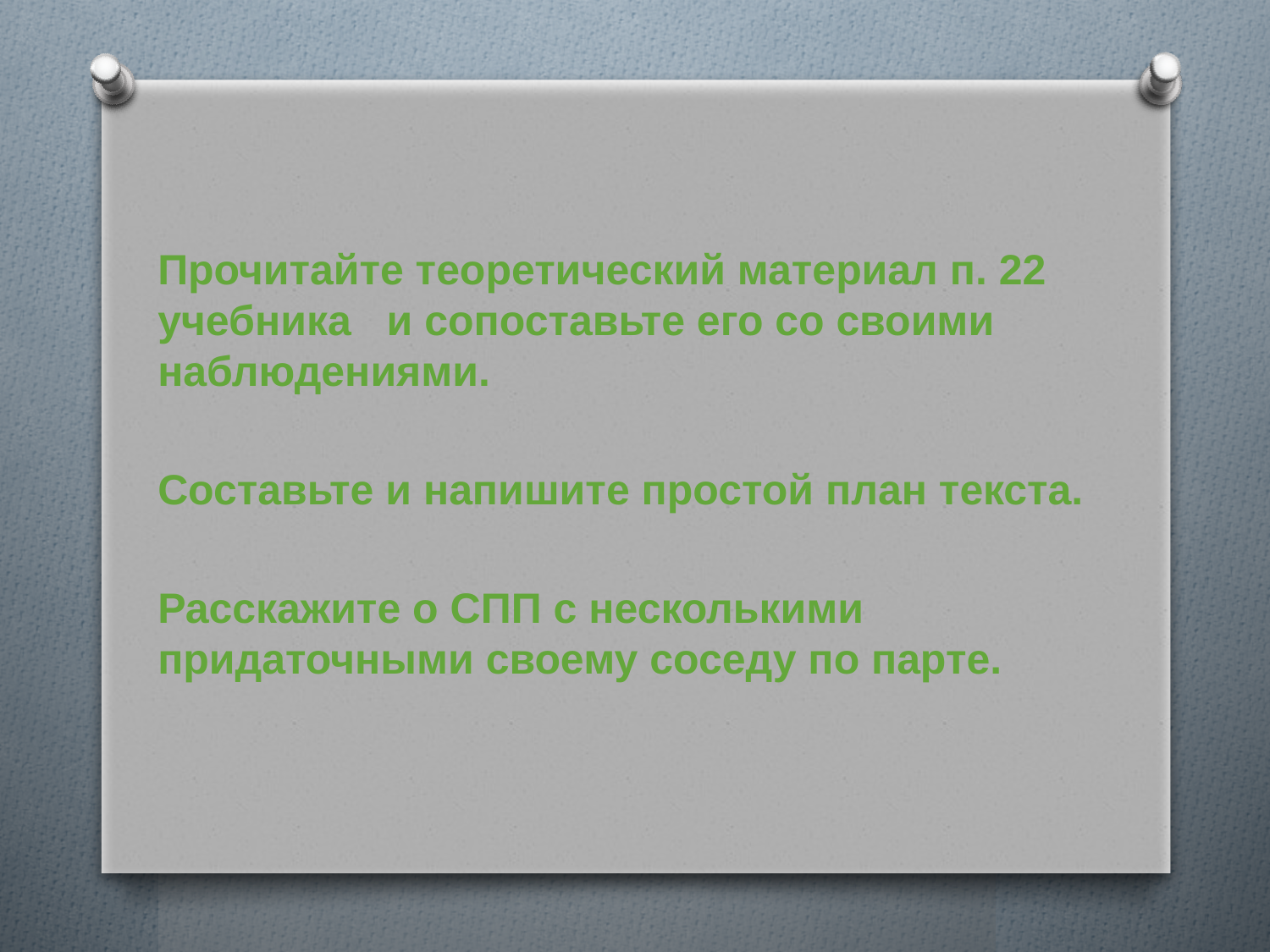

Прочитайте теоретический материал п. 22 учебника   и сопоставьте его со своими наблюдениями.

Составьте и напишите простой план текста.

Расскажите о СПП с несколькими придаточными своему соседу по парте.